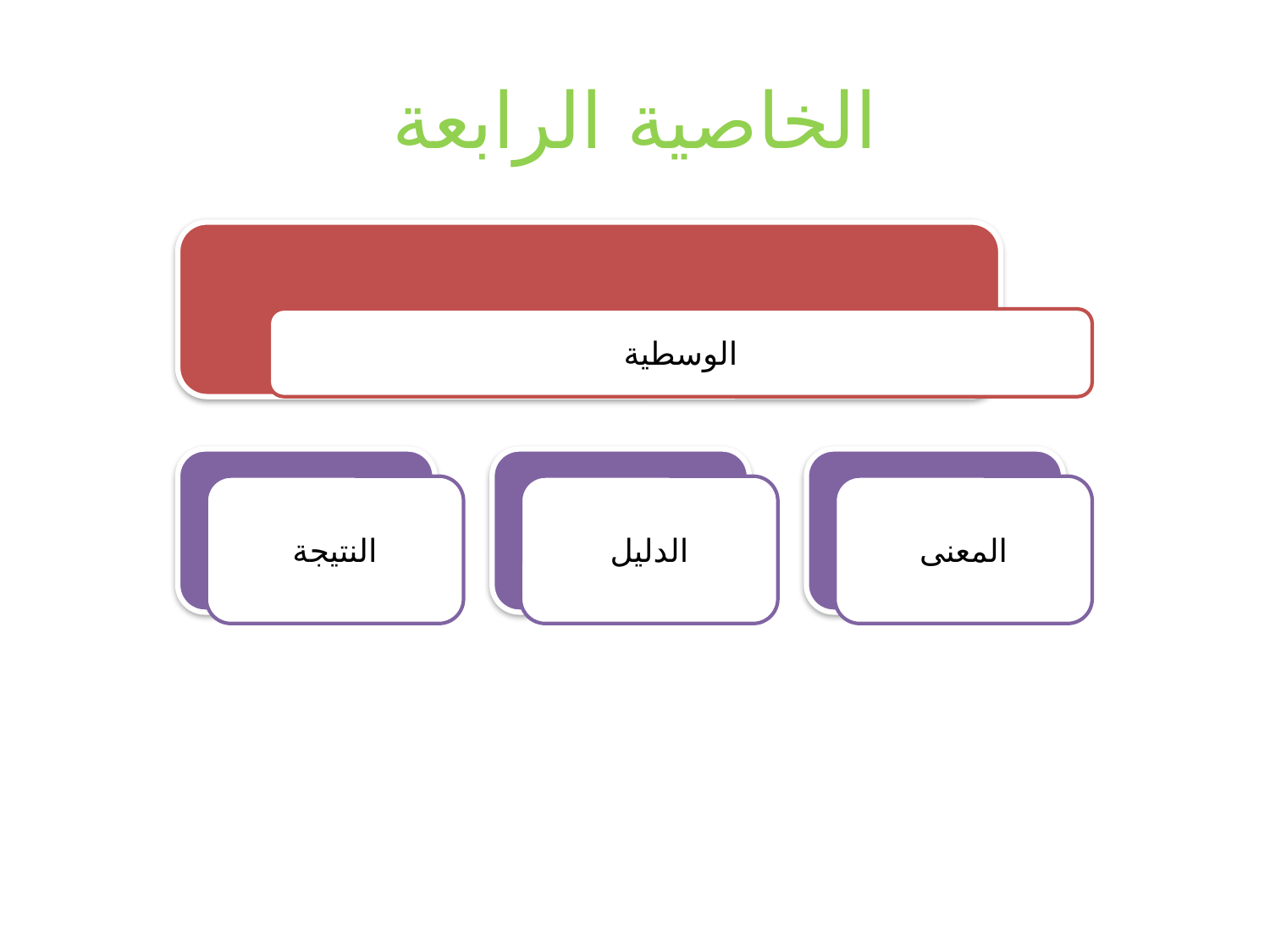

# الخاصية الرابعة
الوسطية
النتيجة
الدليل
المعنى